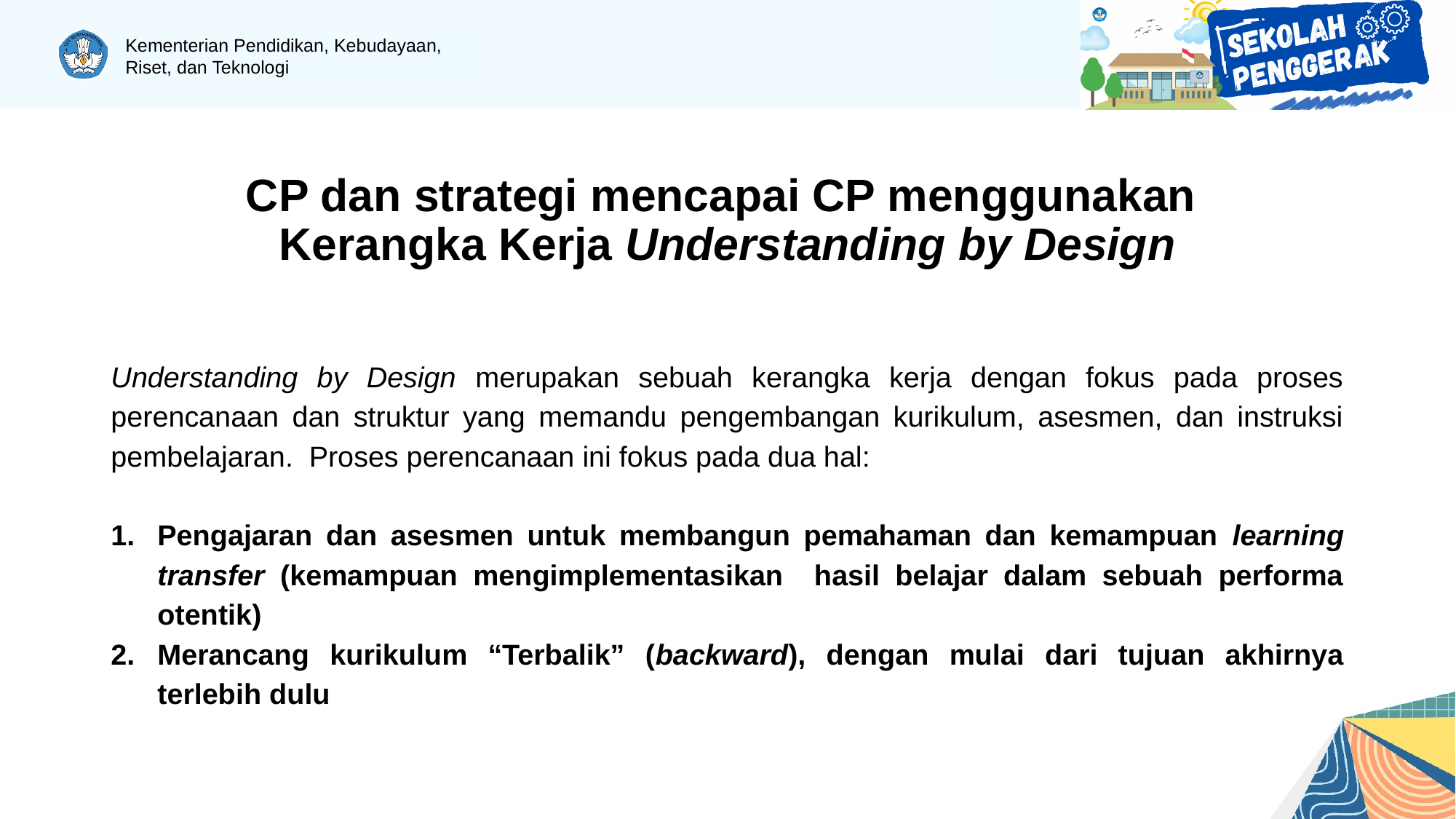

# CP dan strategi mencapai CP menggunakan
Kerangka Kerja Understanding by Design
Understanding by Design merupakan sebuah kerangka kerja dengan fokus pada proses perencanaan dan struktur yang memandu pengembangan kurikulum, asesmen, dan instruksi pembelajaran.  Proses perencanaan ini fokus pada dua hal:

Pengajaran dan asesmen untuk membangun pemahaman dan kemampuan learning transfer (kemampuan mengimplementasikan  hasil belajar dalam sebuah performa otentik)
Merancang kurikulum “Terbalik” (backward), dengan mulai dari tujuan akhirnya terlebih dulu